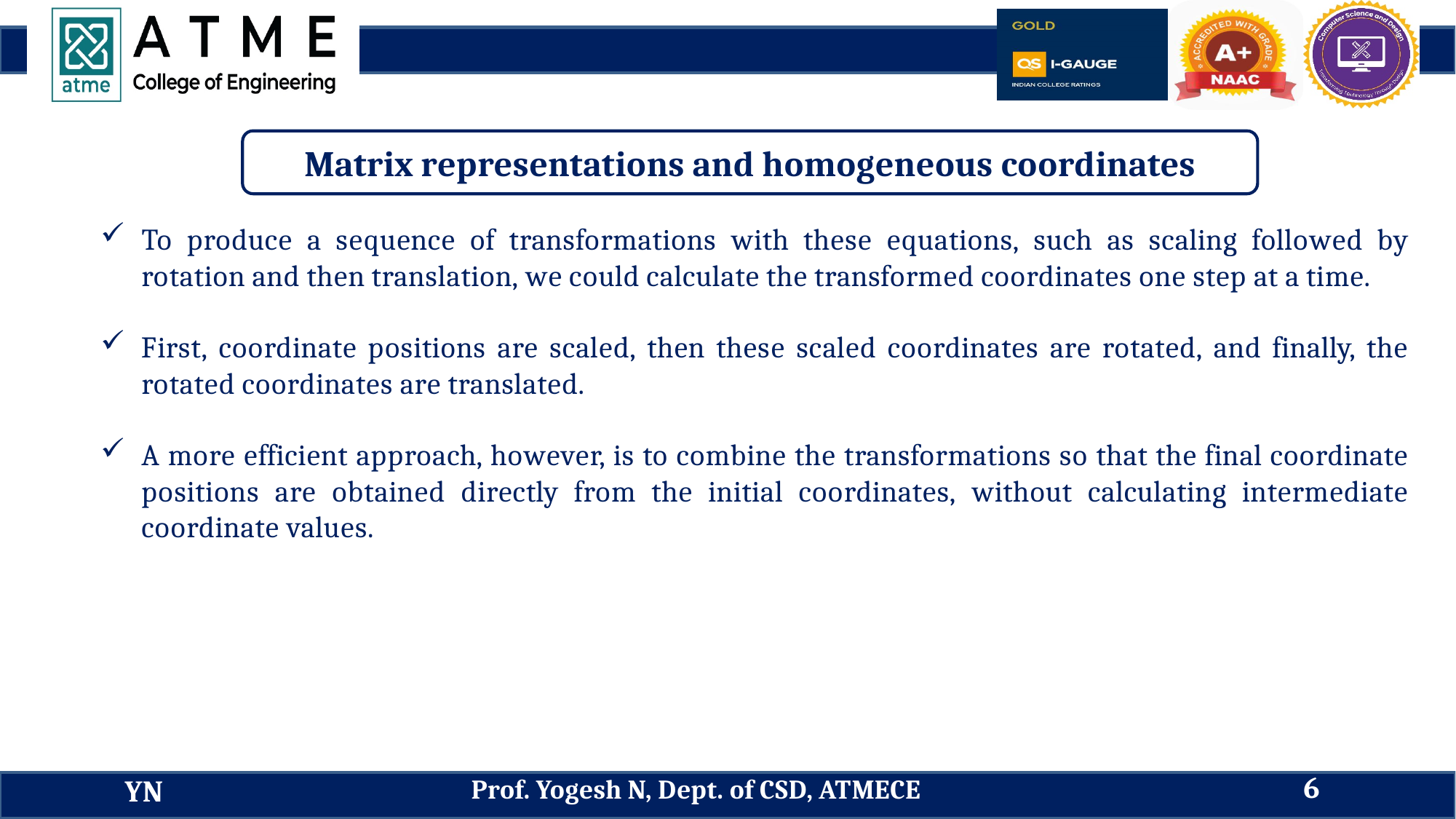

Matrix representations and homogeneous coordinates
To produce a sequence of transformations with these equations, such as scaling followed by rotation and then translation, we could calculate the transformed coordinates one step at a time.

First, coordinate positions are scaled, then these scaled coordinates are rotated, and finally, the rotated coordinates are translated.

A more efficient approach, however, is to combine the transformations so that the final coordinate positions are obtained directly from the initial coordinates, without calculating intermediate coordinate values.
6

Prof. Yogesh N, Dept. of CSD, ATMECE
YN